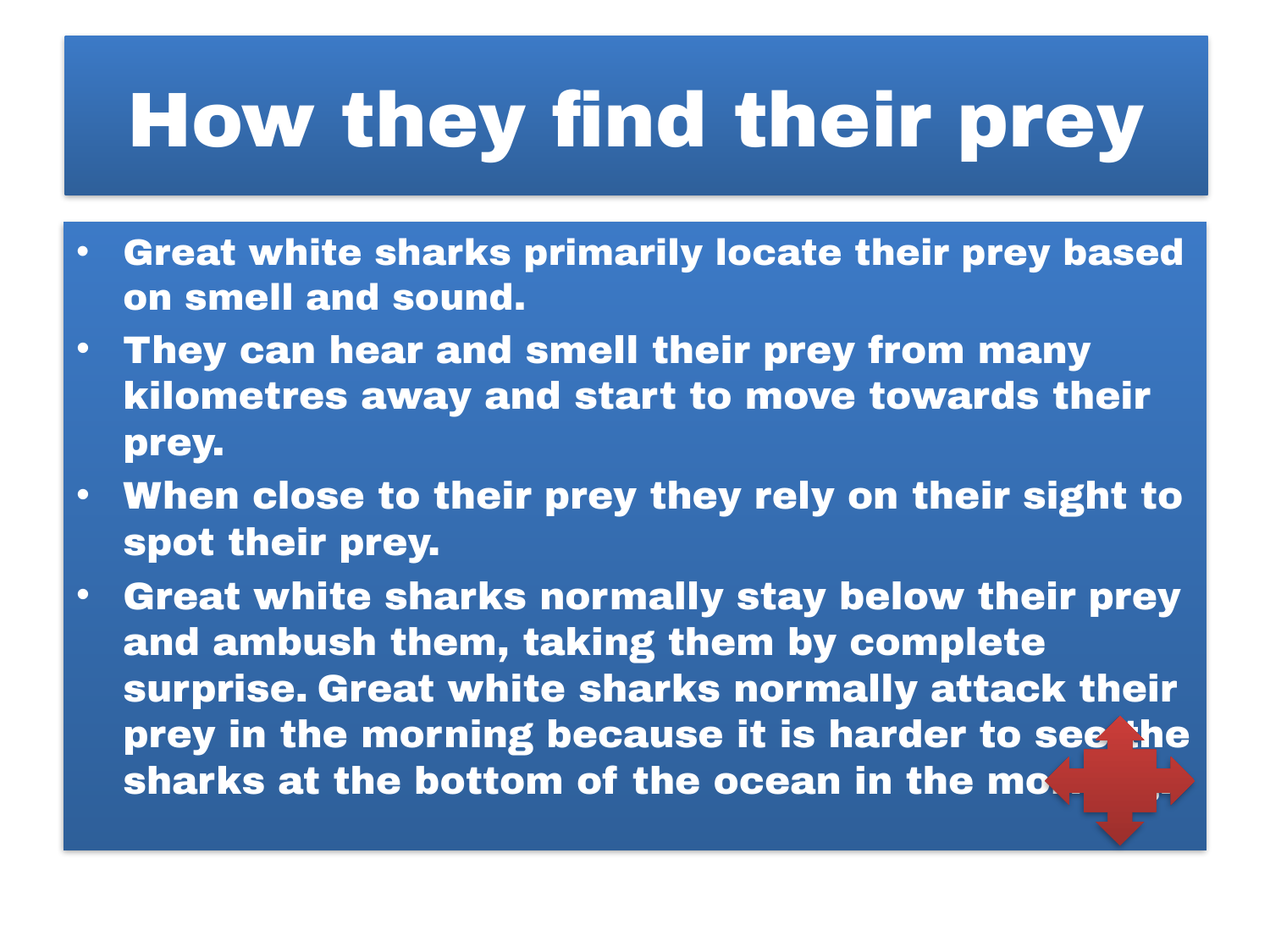

# How they find their prey
Great white sharks primarily locate their prey based on smell and sound.
They can hear and smell their prey from many kilometres away and start to move towards their prey.
When close to their prey they rely on their sight to spot their prey.
Great white sharks normally stay below their prey and ambush them, taking them by complete surprise. Great white sharks normally attack their prey in the morning because it is harder to see the sharks at the bottom of the ocean in the morning.